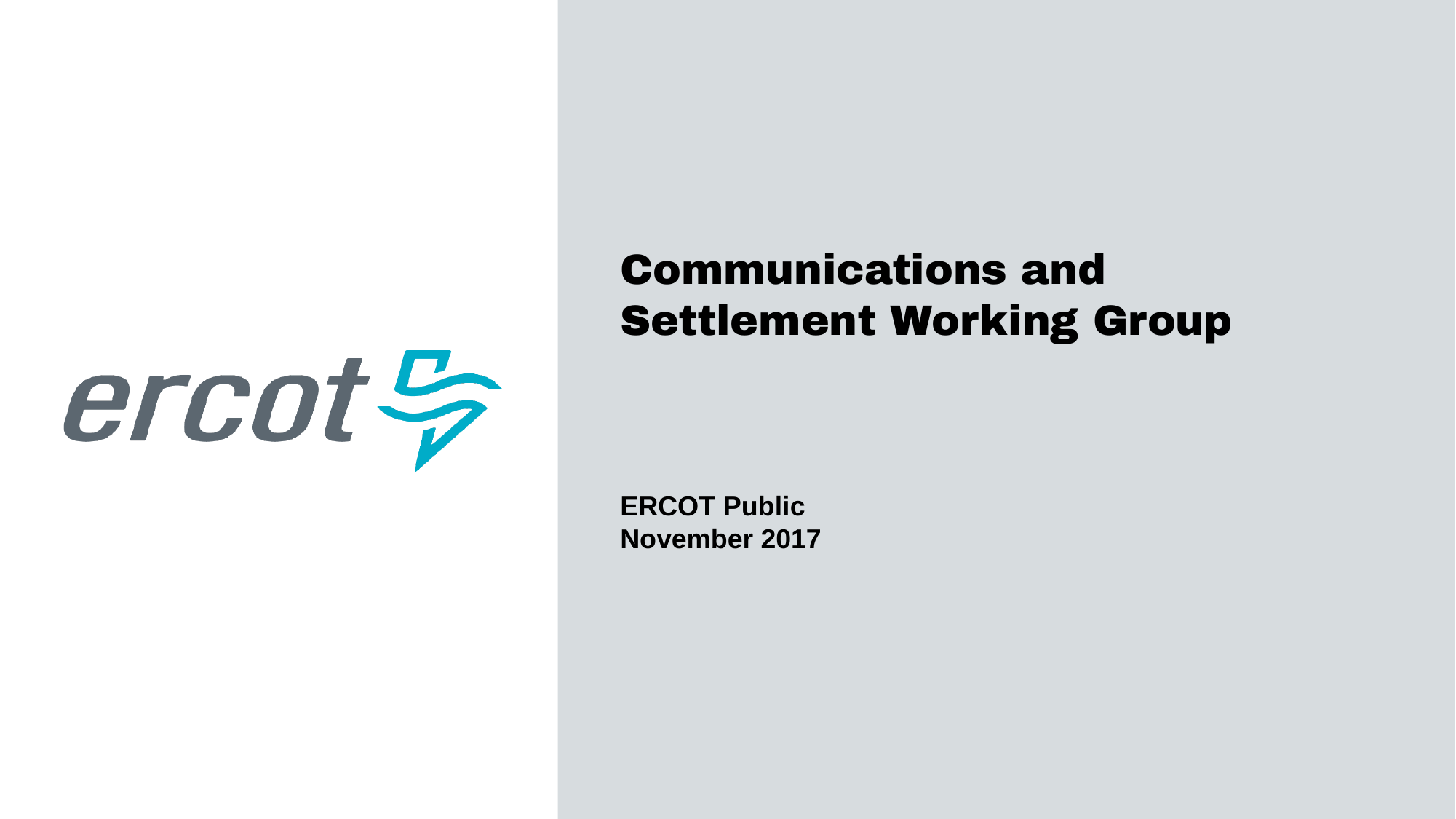

Communications and Settlement Working Group

ERCOT Public
November 2017